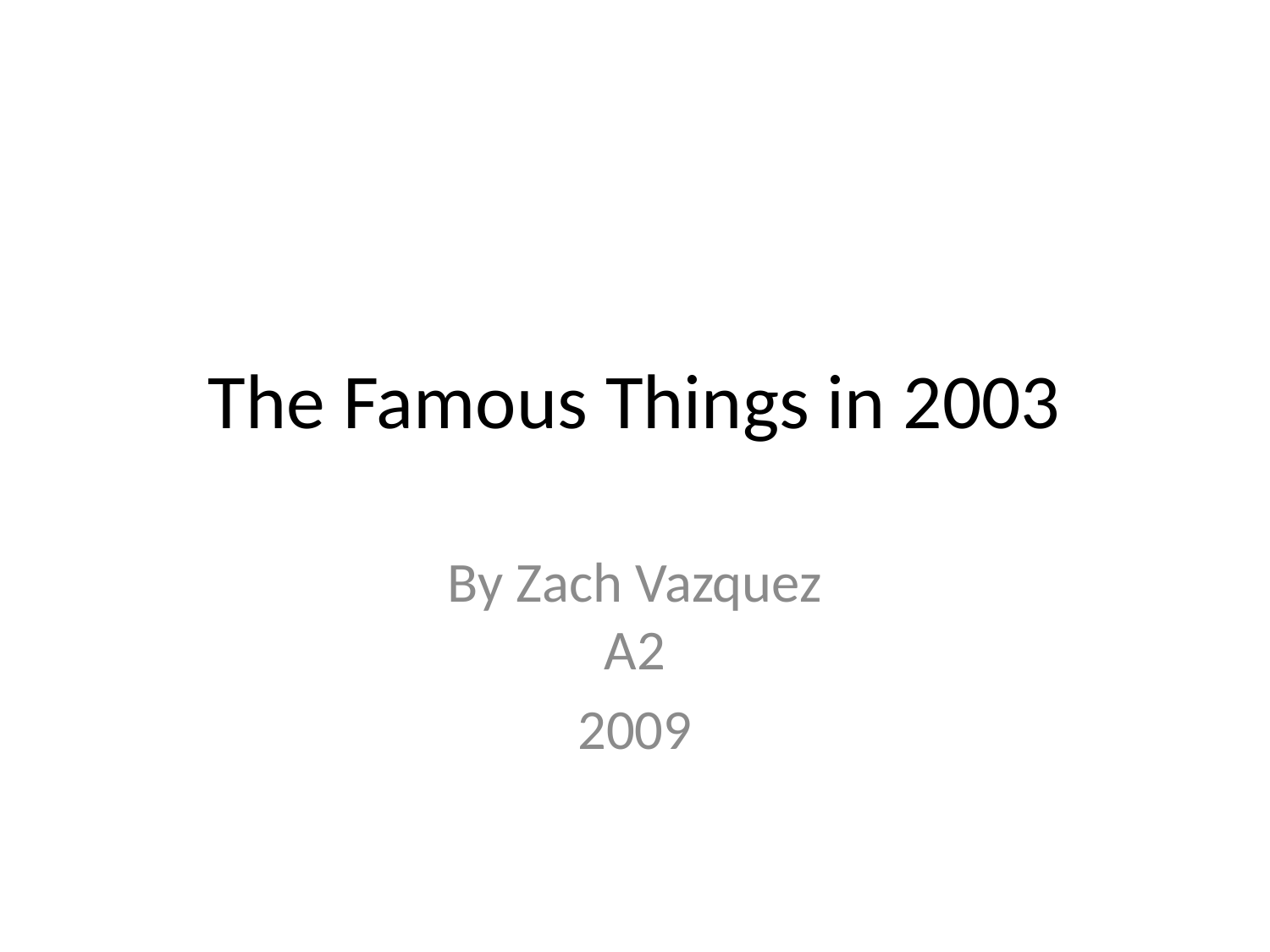

# The Famous Things in 2003
By Zach Vazquez
A2
2009